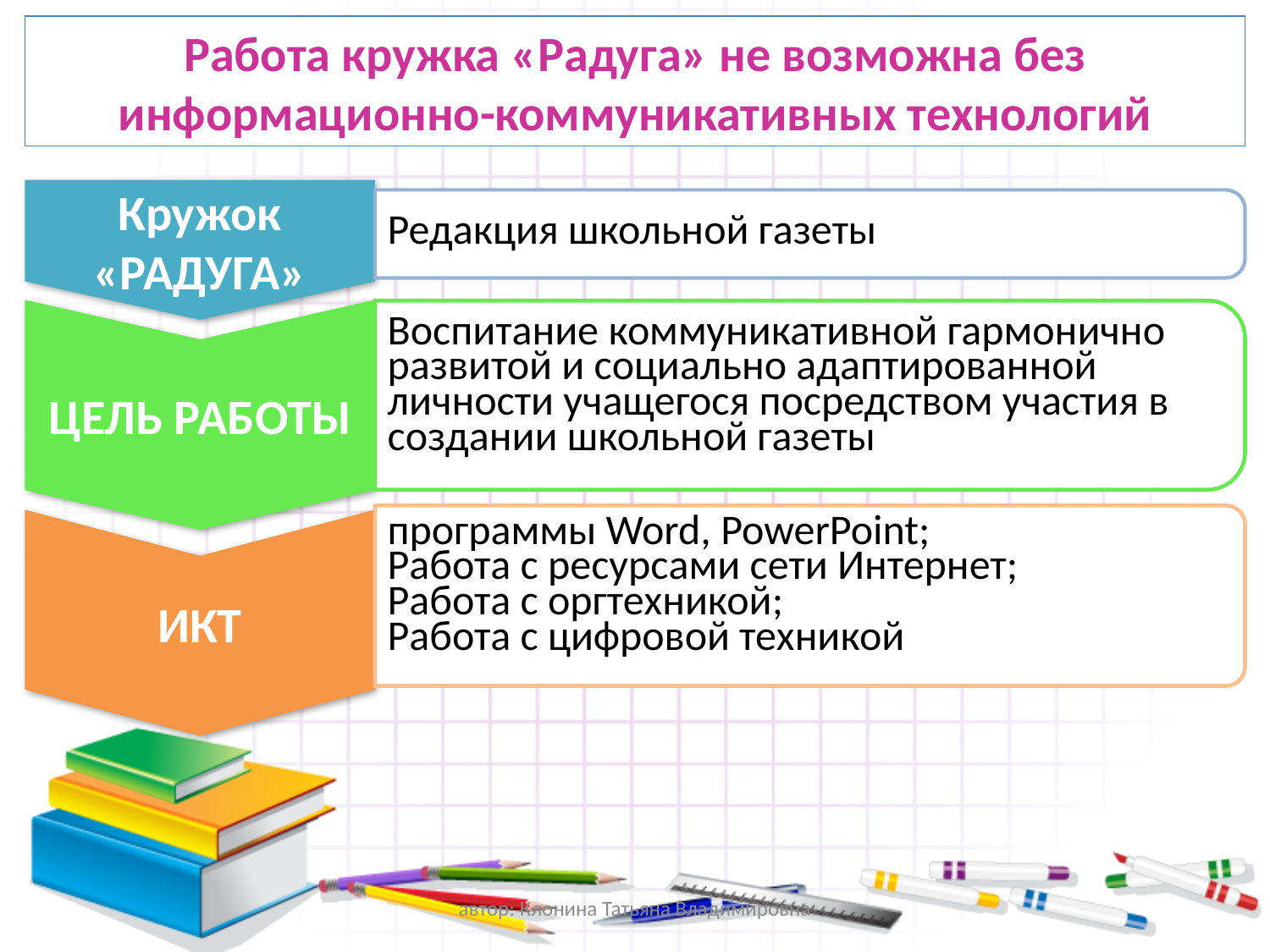

Редакция школьной газеты
Воспитание коммуникативной гармонично развитой и социально адаптированной личности учащегося посредством участия в создании школьной газеты
# Работа кружка «Радуга» не возможна без информационно-коммуникативных технологий
Кружок «РАДУГА»
программы Word, PowerPoint;
Работа с ресурсами сети Интернет;
Работа с оргтехникой;
Работа с цифровой техникой
ЦЕЛЬ РАБОТЫ
ИКТ
автор: Клонина Татьяна Владимировна